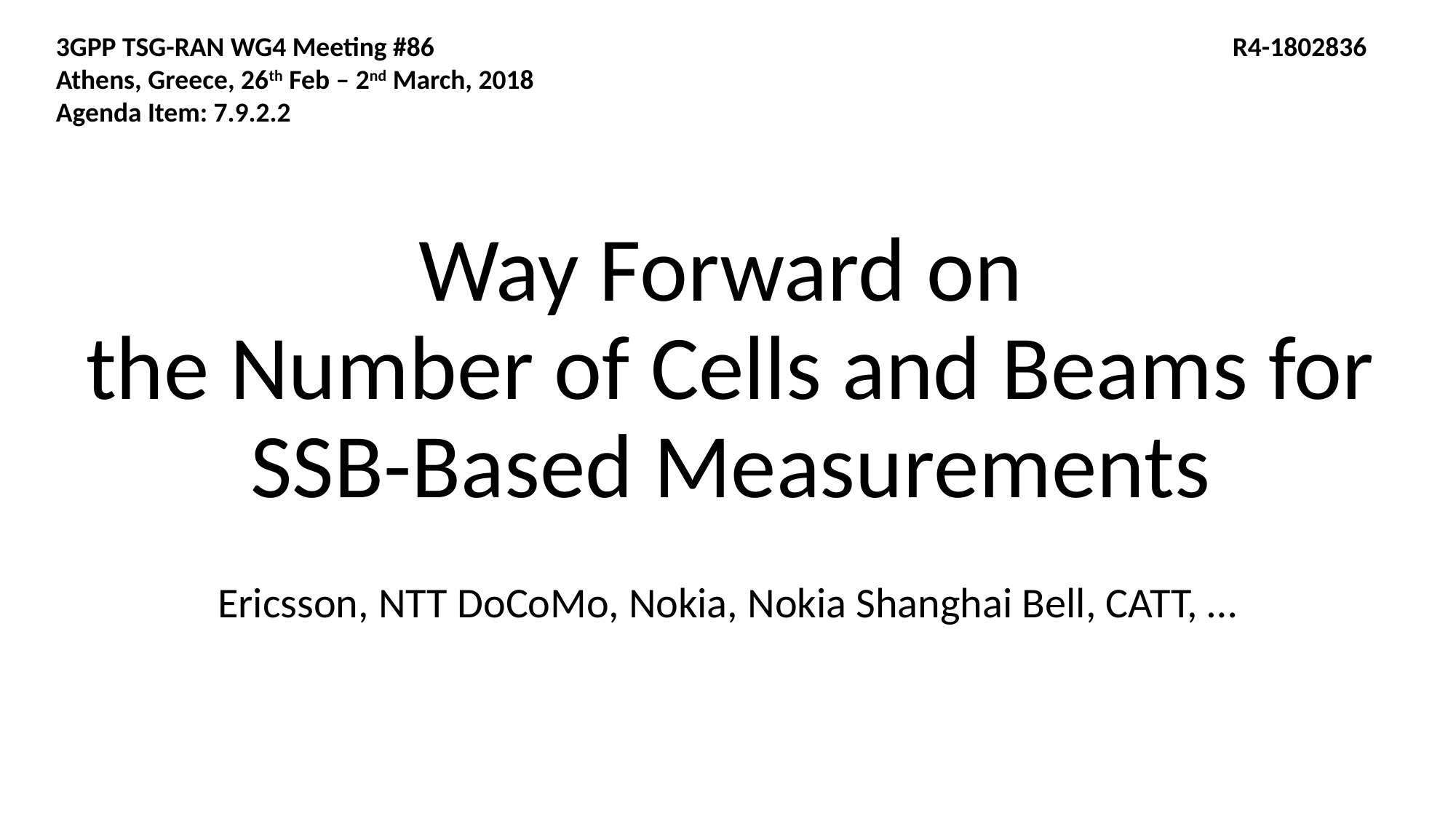

3GPP TSG-RAN WG4 Meeting #86	                                                                                                                        R4-1802836
Athens, Greece, 26th Feb – 2nd March, 2018
Agenda Item: 7.9.2.2
# Way Forward on the Number of Cells and Beams for SSB-Based Measurements
Ericsson, NTT DoCoMo, Nokia, Nokia Shanghai Bell, CATT, …